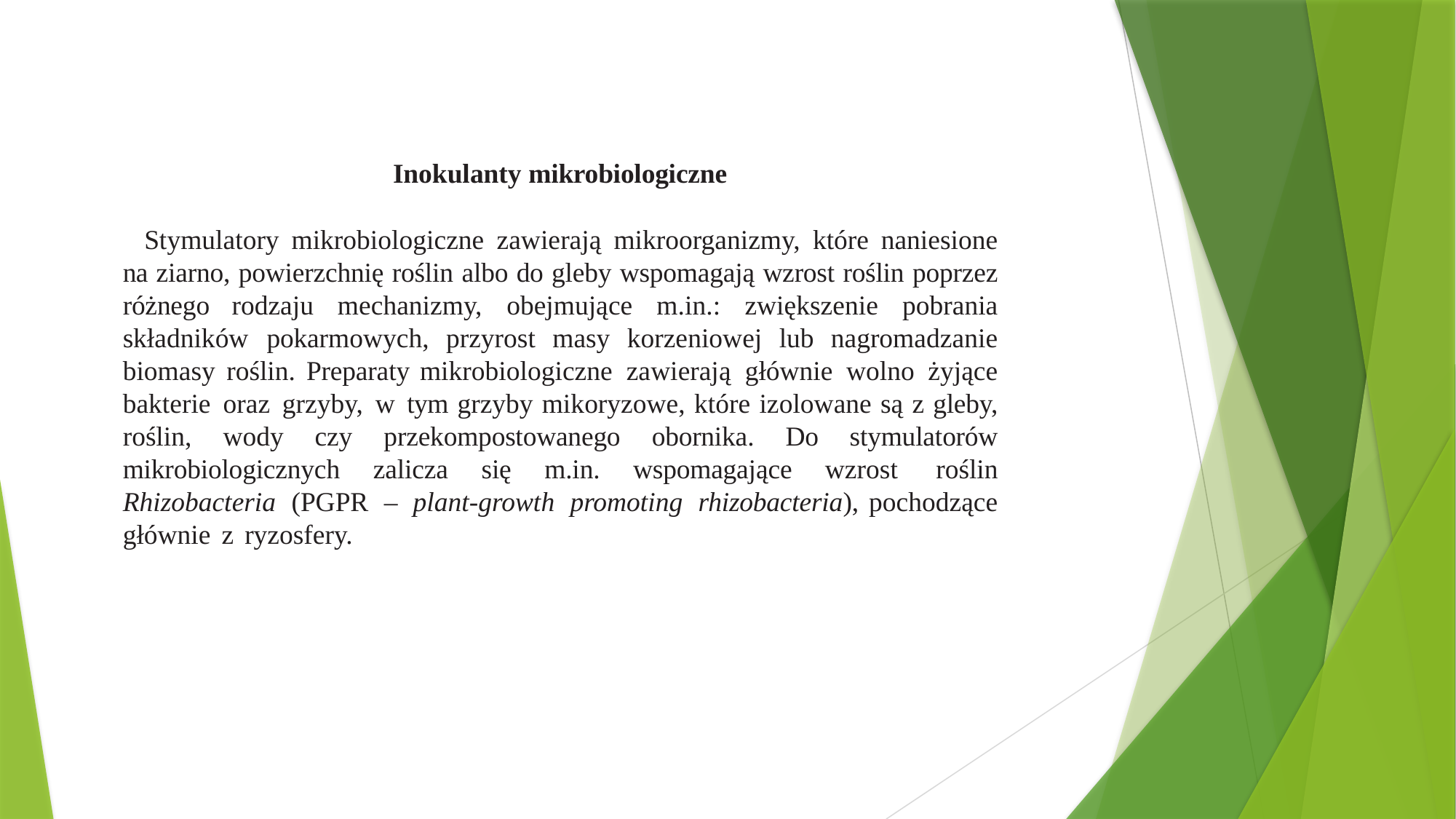

Inokulanty mikrobiologiczne

Stymulatory mikrobiologiczne zawierają mikroorganizmy, które naniesione na ziarno, powierzchnię roślin albo do gleby wspomagają wzrost roślin poprzez różnego rodzaju mechanizmy, obejmujące m.in.: zwiększenie pobrania składników pokarmowych, przyrost masy korzeniowej lub nagromadzanie biomasy roślin. Preparaty mikrobiologiczne zawierają głównie wolno żyjące bakterie oraz grzyby, w tym grzyby mikoryzowe, które izolowane są z gleby, roślin, wody czy przekompostowanego obornika. Do stymulatorów mikrobiologicznych zalicza się m.in. wspomagające wzrost roślin Rhizobacteria (PGPR – plant-growth promoting rhizobacteria), pochodzące głównie z ryzosfery.